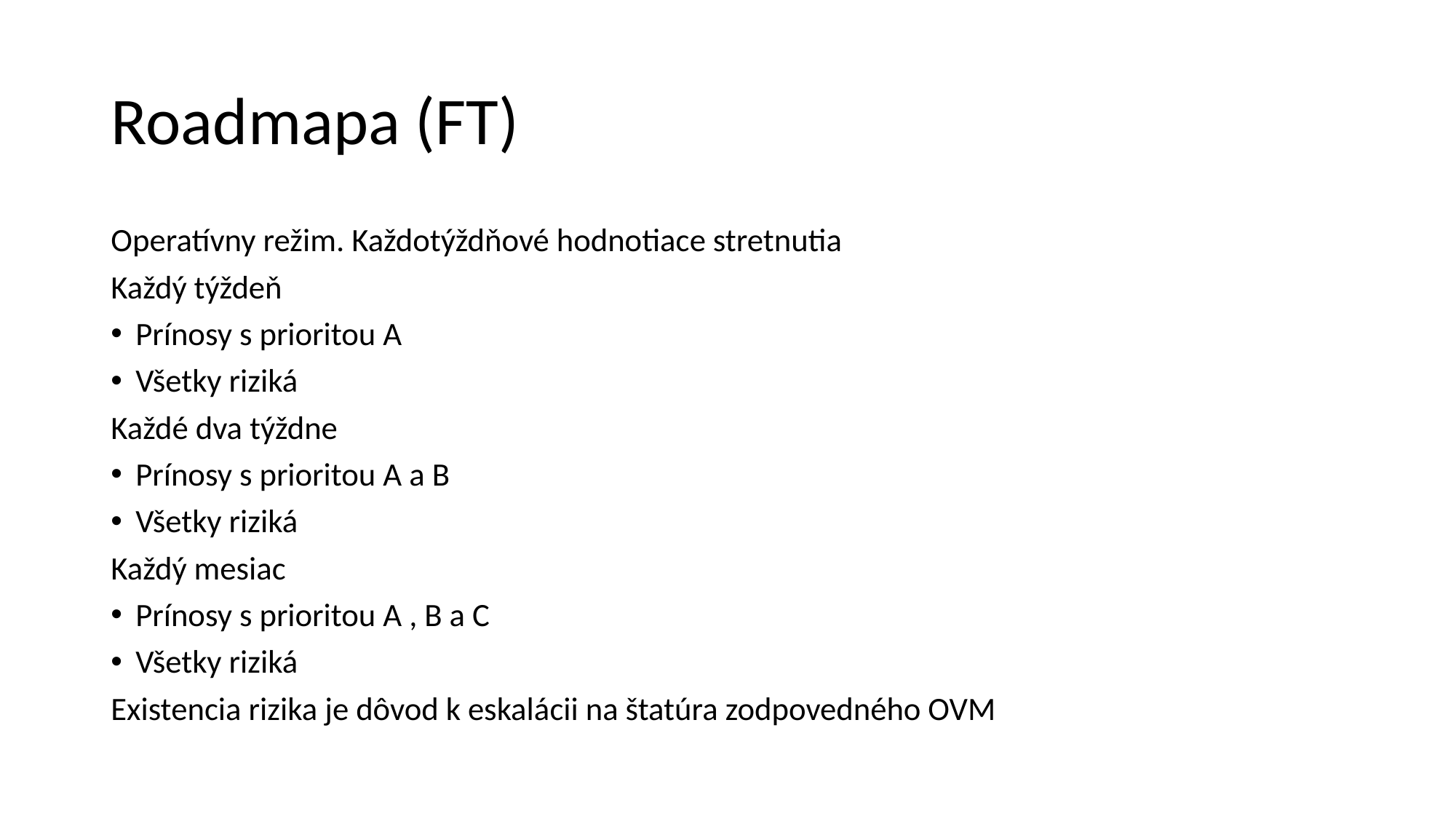

# Roadmapa (FT)
Operatívny režim. Každotýždňové hodnotiace stretnutia
Každý týždeň
Prínosy s prioritou A
Všetky riziká
Každé dva týždne
Prínosy s prioritou A a B
Všetky riziká
Každý mesiac
Prínosy s prioritou A , B a C
Všetky riziká
Existencia rizika je dôvod k eskalácii na štatúra zodpovedného OVM